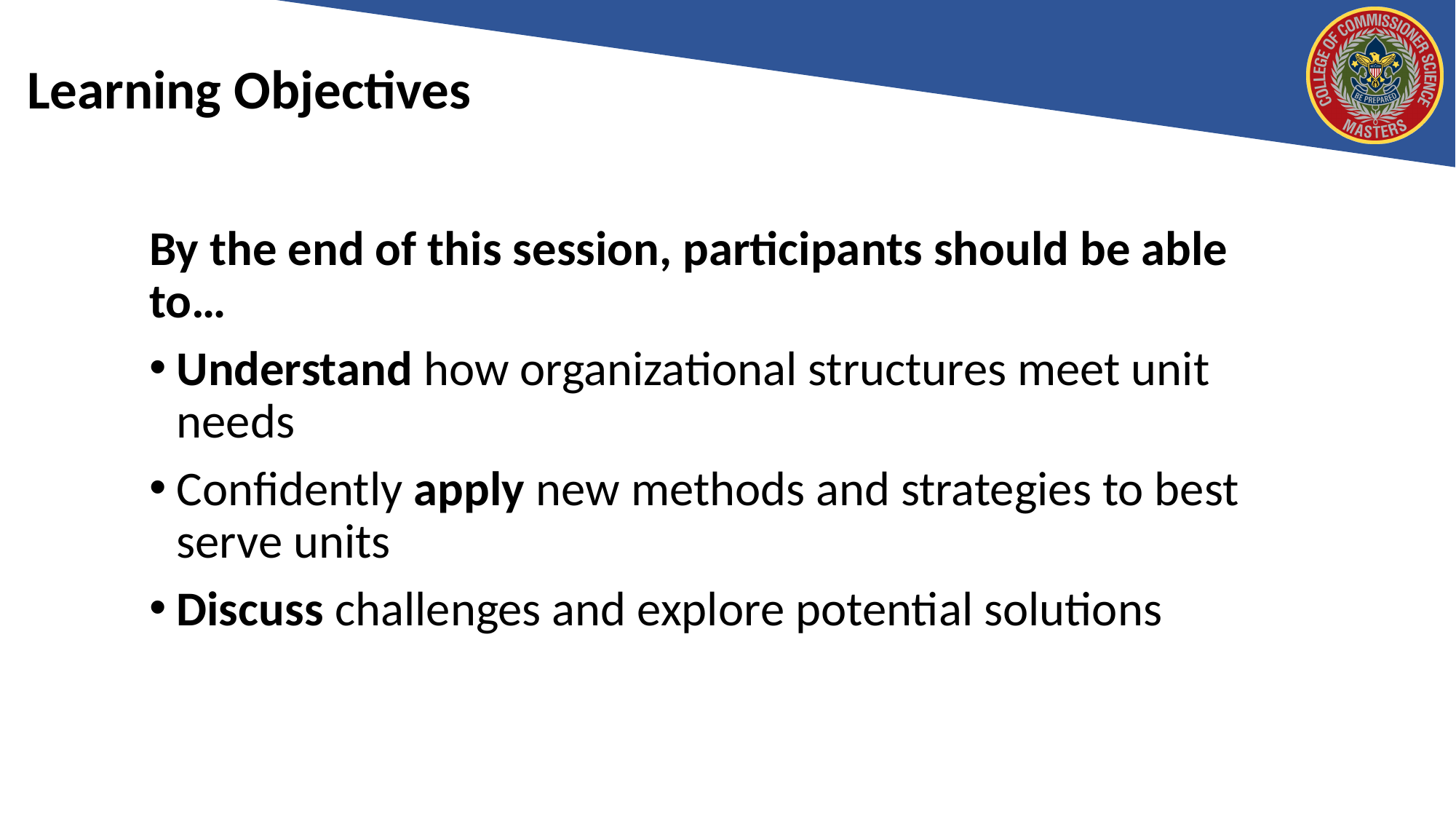

# Learning Objectives
By the end of this session, participants should be able to…
Understand how organizational structures meet unit needs
Confidently apply new methods and strategies to best serve units
Discuss challenges and explore potential solutions